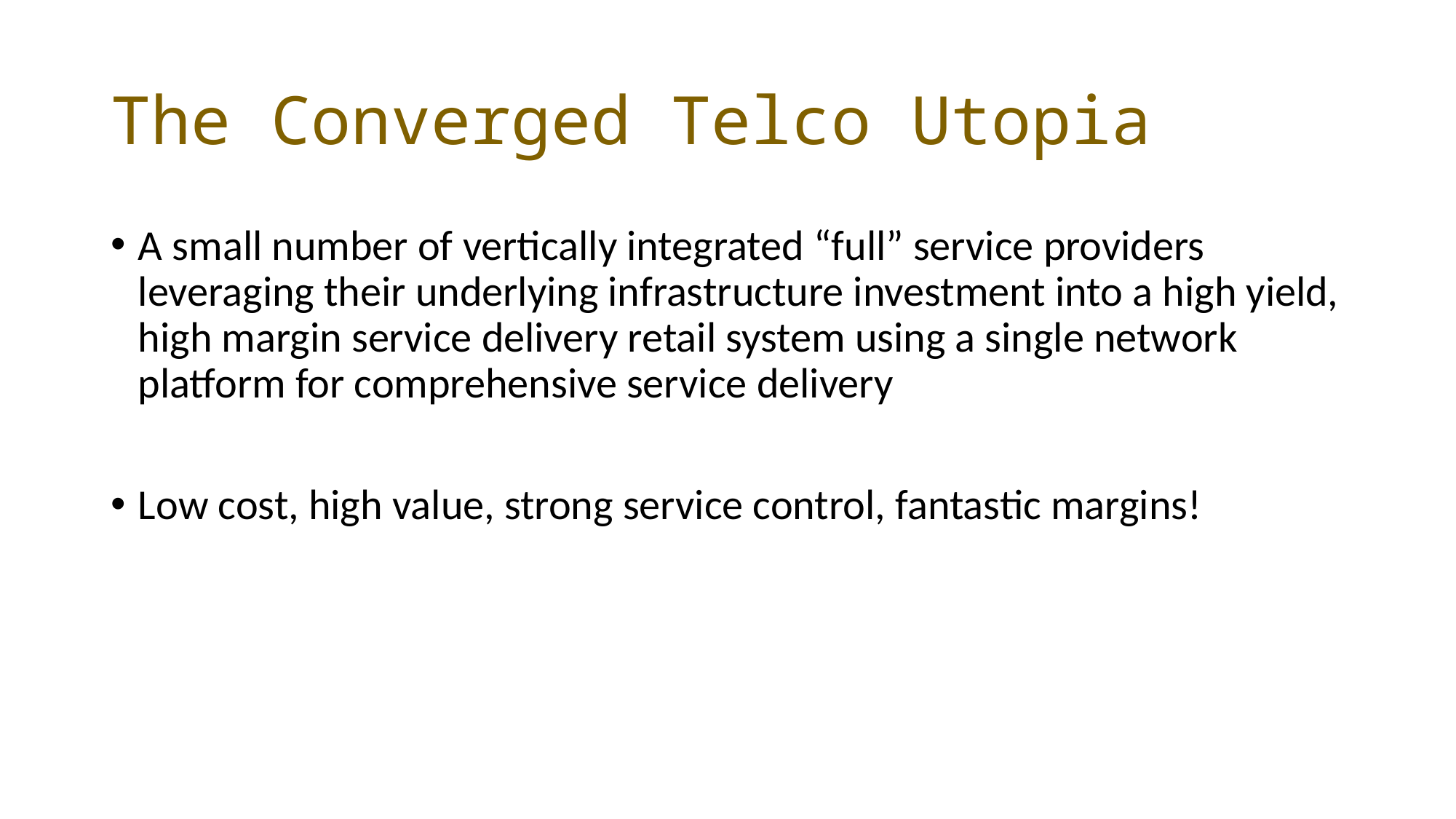

# The Converged Telco Utopia
A small number of vertically integrated “full” service providers leveraging their underlying infrastructure investment into a high yield, high margin service delivery retail system using a single network platform for comprehensive service delivery

Low cost, high value, strong service control, fantastic margins!